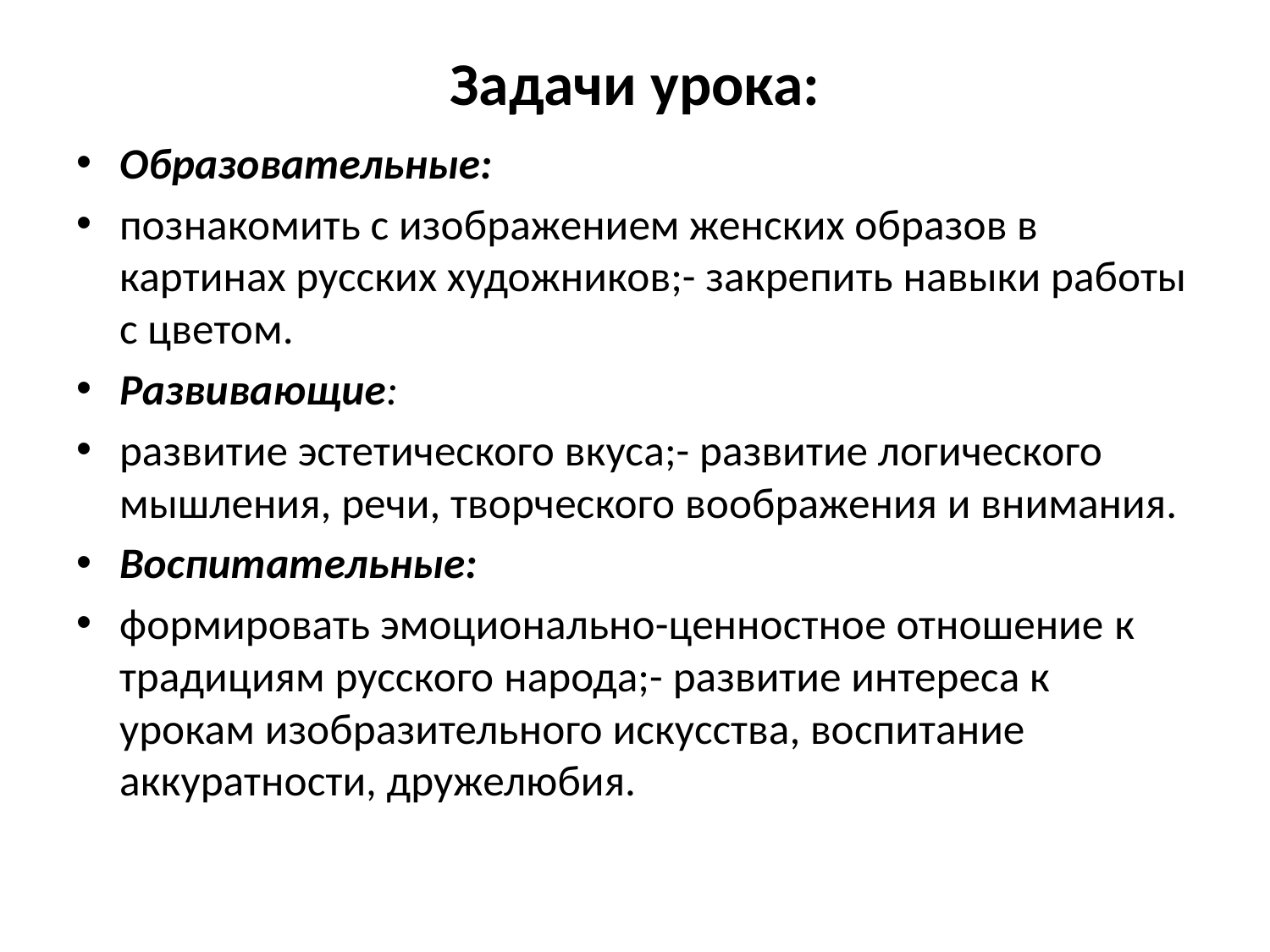

# Задачи урока:
Образовательные:
познакомить с изображением женских образов в картинах русских художников;- закрепить навыки работы с цветом.
Развивающие:
развитие эстетического вкуса;- развитие логического мышления, речи, творческого воображения и внимания.
Воспитательные:
формировать эмоционально-ценностное отношение к традициям русского народа;- развитие интереса к урокам изобразительного искусства, воспитание   аккуратности, дружелюбия.